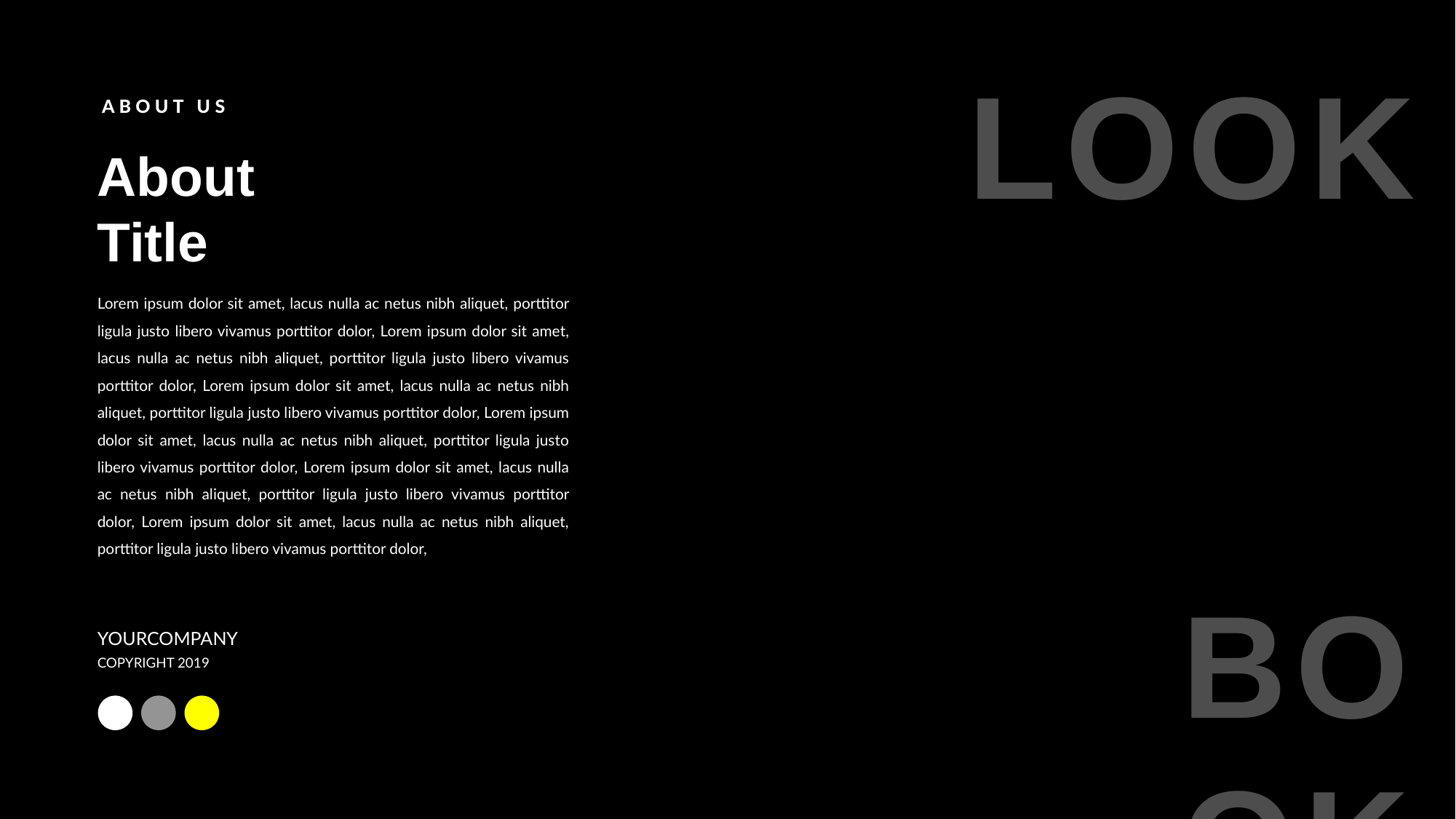

LOOK
ABOUT US

About
Title
Lorem ipsum dolor sit amet, lacus nulla ac netus nibh aliquet, porttitor ligula justo libero vivamus porttitor dolor, Lorem ipsum dolor sit amet, lacus nulla ac netus nibh aliquet, porttitor ligula justo libero vivamus porttitor dolor, Lorem ipsum dolor sit amet, lacus nulla ac netus nibh aliquet, porttitor ligula justo libero vivamus porttitor dolor, Lorem ipsum dolor sit amet, lacus nulla ac netus nibh aliquet, porttitor ligula justo libero vivamus porttitor dolor, Lorem ipsum dolor sit amet, lacus nulla ac netus nibh aliquet, porttitor ligula justo libero vivamus porttitor dolor, Lorem ipsum dolor sit amet, lacus nulla ac netus nibh aliquet, porttitor ligula justo libero vivamus porttitor dolor,

BO
OK
YOURCOMPANY
COPYRIGHT 2019